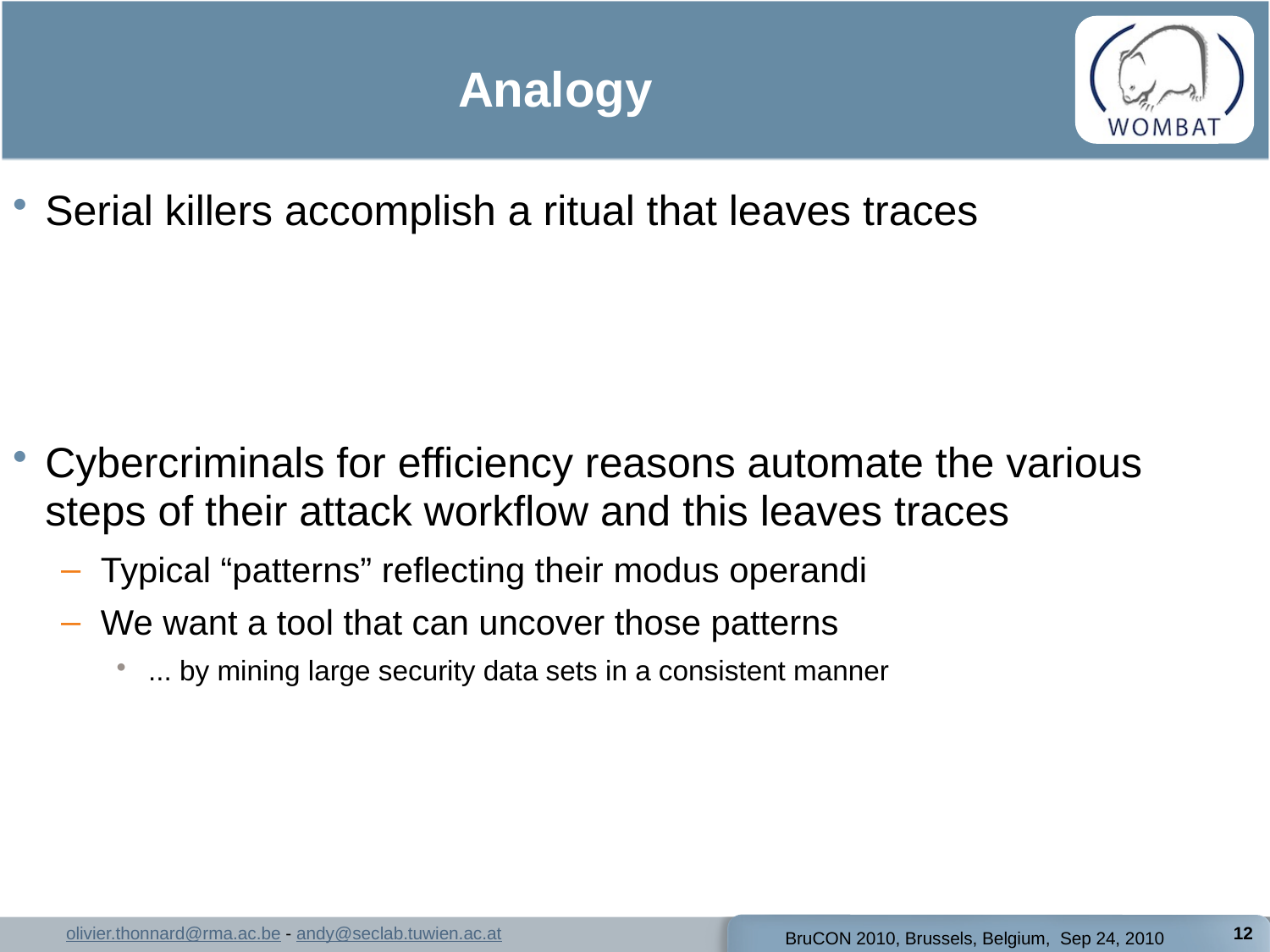

# Analogy
Serial killers accomplish a ritual that leaves traces

Cybercriminals for efficiency reasons automate the various steps of their attack workflow and this leaves traces
Typical “patterns” reflecting their modus operandi
We want a tool that can uncover those patterns
... by mining large security data sets in a consistent manner

12
BruCON 2010, Brussels, Belgium,  Sep 24, 2010